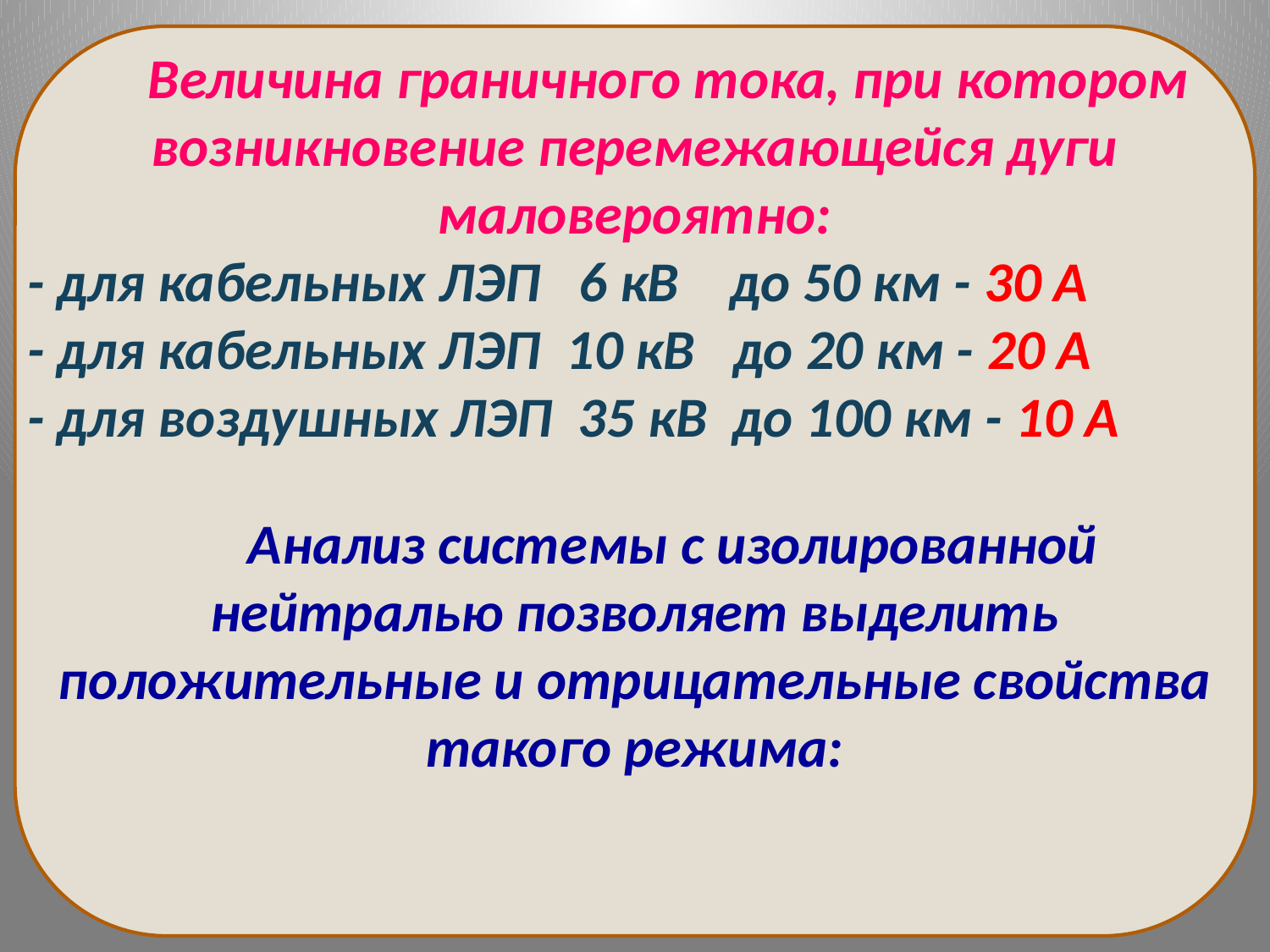

Величина граничного тока, при котором возникновение перемежающейся дуги маловероятно:
- для кабельных ЛЭП   6 кВ    до 50 км - 30 А
- для кабельных ЛЭП  10 кВ   до 20 км - 20 А
- для воздушных ЛЭП  35 кВ  до 100 км - 10 А

      Анализ системы с изолированной нейтралью позволяет выделить положительные и отрицательные свойства такого режима: